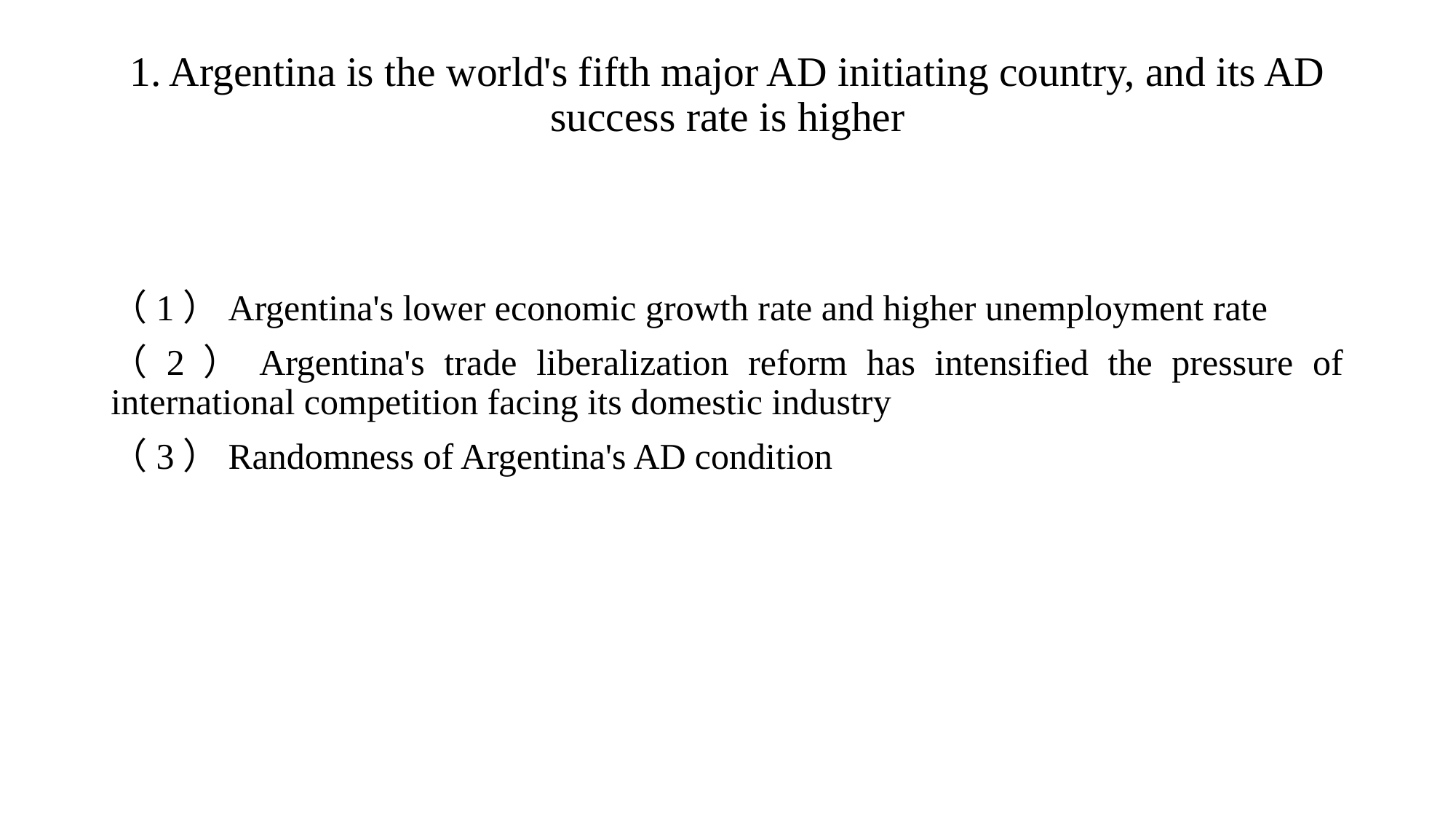

# 1. Argentina is the world's fifth major AD initiating country, and its AD success rate is higher

（1）Argentina's lower economic growth rate and higher unemployment rate
（2）Argentina's trade liberalization reform has intensified the pressure of international competition facing its domestic industry
（3）Randomness of Argentina's AD condition